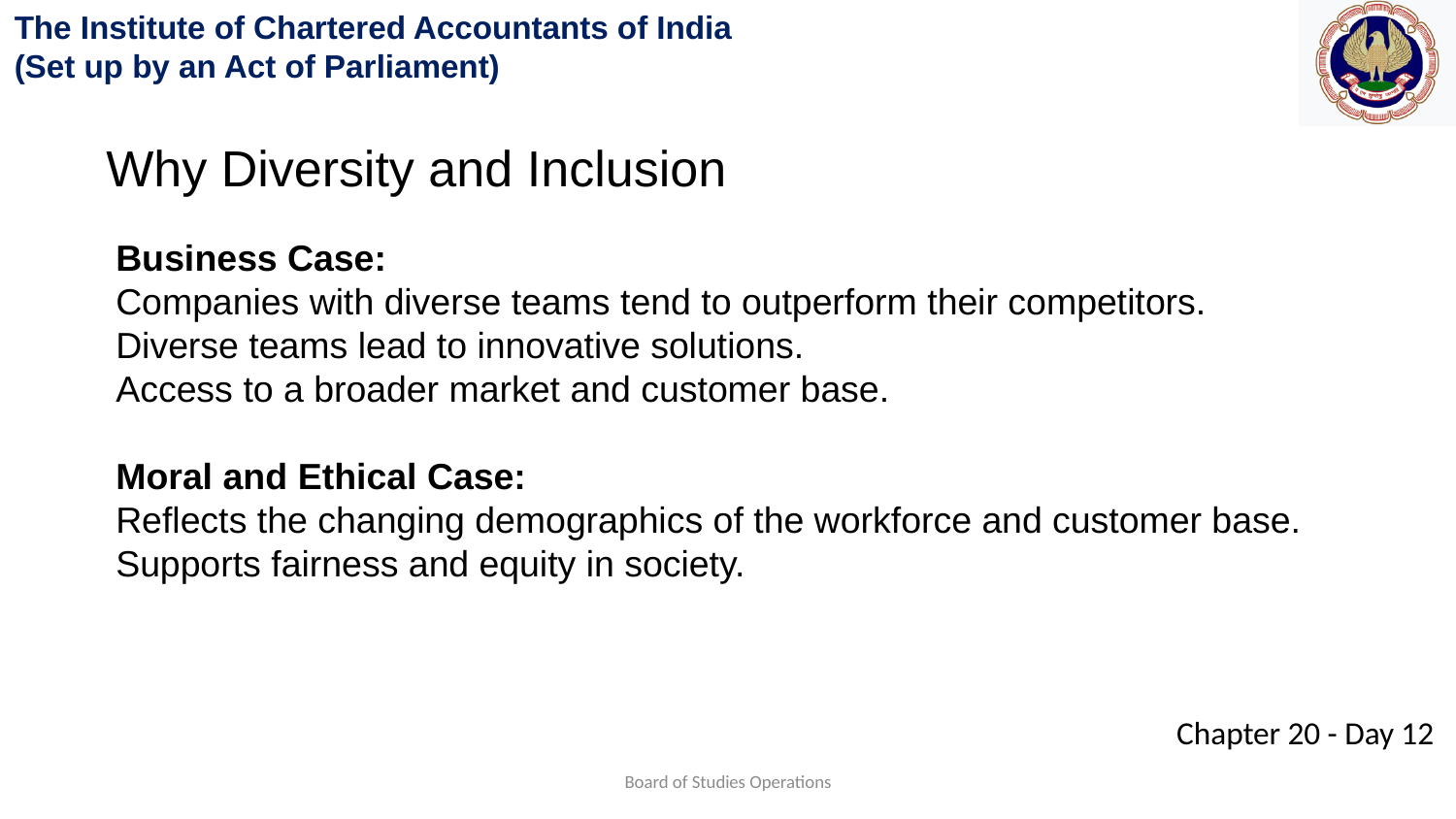

Why Diversity and Inclusion

Business Case:
Companies with diverse teams tend to outperform their competitors.
Diverse teams lead to innovative solutions.
Access to a broader market and customer base.

Moral and Ethical Case:
Reflects the changing demographics of the workforce and customer base.
Supports fairness and equity in society.
Board of Studies Operations